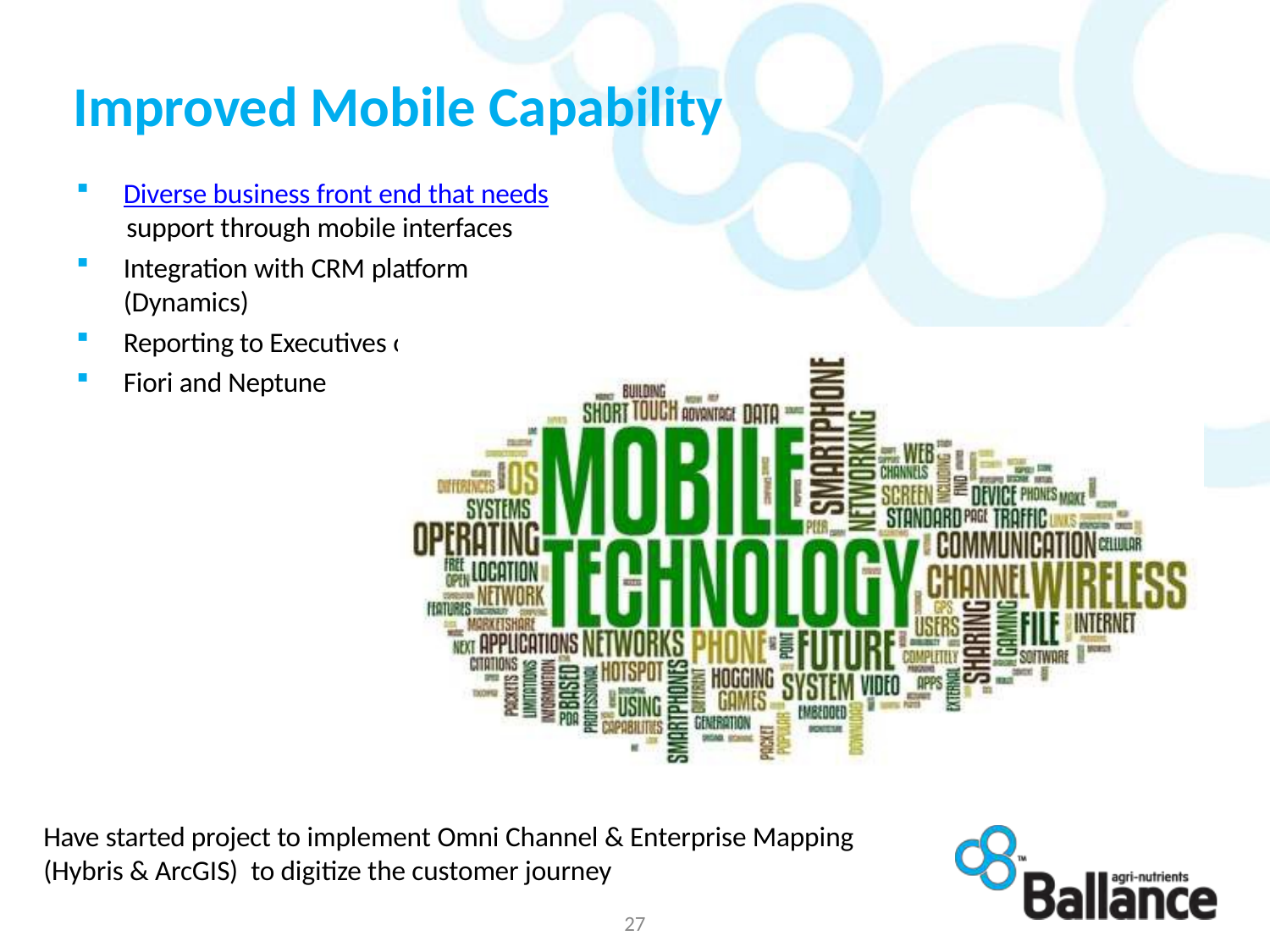

# Improved Mobile Capability
Diverse business front end that needs
support through mobile interfaces
Integration with CRM platform (Dynamics)
Reporting to Executives on the go
Fiori and Neptune

Have started project to implement Omni Channel & Enterprise Mapping (Hybris & ArcGIS)  to digitize the customer journey
27